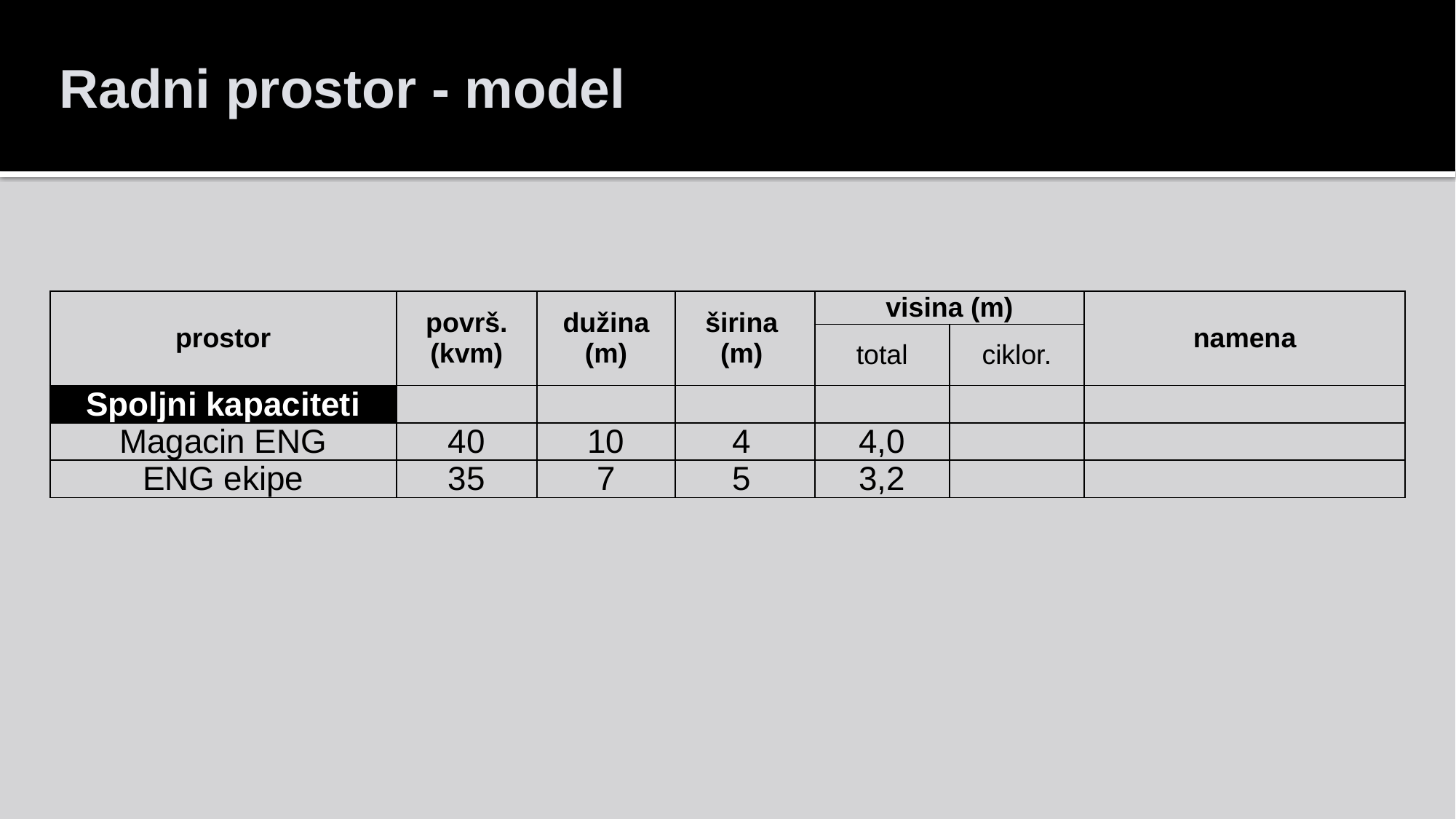

Radni prostor - model

| prostor | površ. (kvm) | dužina (m) | širina (m) | visina (m) |  | namena |
| --- | --- | --- | --- | --- | --- | --- |
|  |  |  |  | total | ciklor. |  |
| Spoljni kapaciteti |  |  |  |  |  |  |
| Magacin ENG | 40 | 10 | 4 | 4,0 |  |  |
| ENG ekipe | 35 | 7 | 5 | 3,2 |  |  |